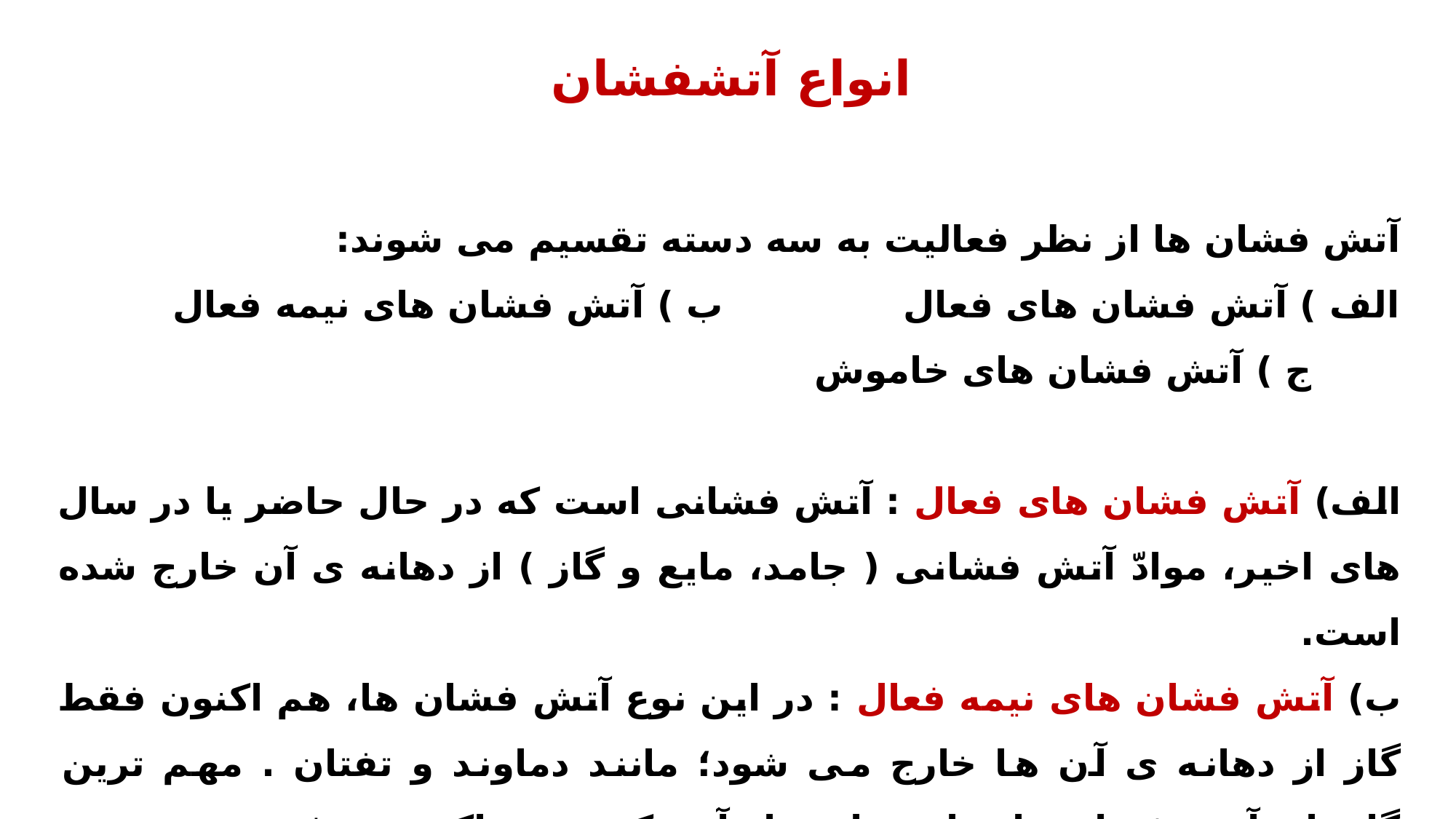

انواع آتشفشان
آتش فشان ها از نظر فعالیت به سه دسته تقسیم می شوند:
الف ) آتش فشان های فعال              ب ) آتش فشان های نیمه فعال                 ج ) آتش فشان های خاموش

الف) آتش فشان های فعال : آتش فشانی است که در حال حاضر یا در سال های اخیر، موادّ آتش فشانی ( جامد، مایع و گاز ) از دهانه ی آن خارج شده است.
ب) آتش فشان های نیمه فعال : در این نوع آتش فشان ها، هم اکنون فقط گاز از دهانه ی آن ها خارج می شود؛ مانند دماوند و تفتان . مهم ترین گازهای آتش فشان ها عبارتند از بخار آب، کربن دی اکسید و غیره.
ج) آتش فشان های خاموش : این نوع آتش فشان ها در حال حاضر هیچ نوع فعالیتی ندارند و در گذشته ی دور فعال بوده اند؛ مانند سهند، سبلان و الوند